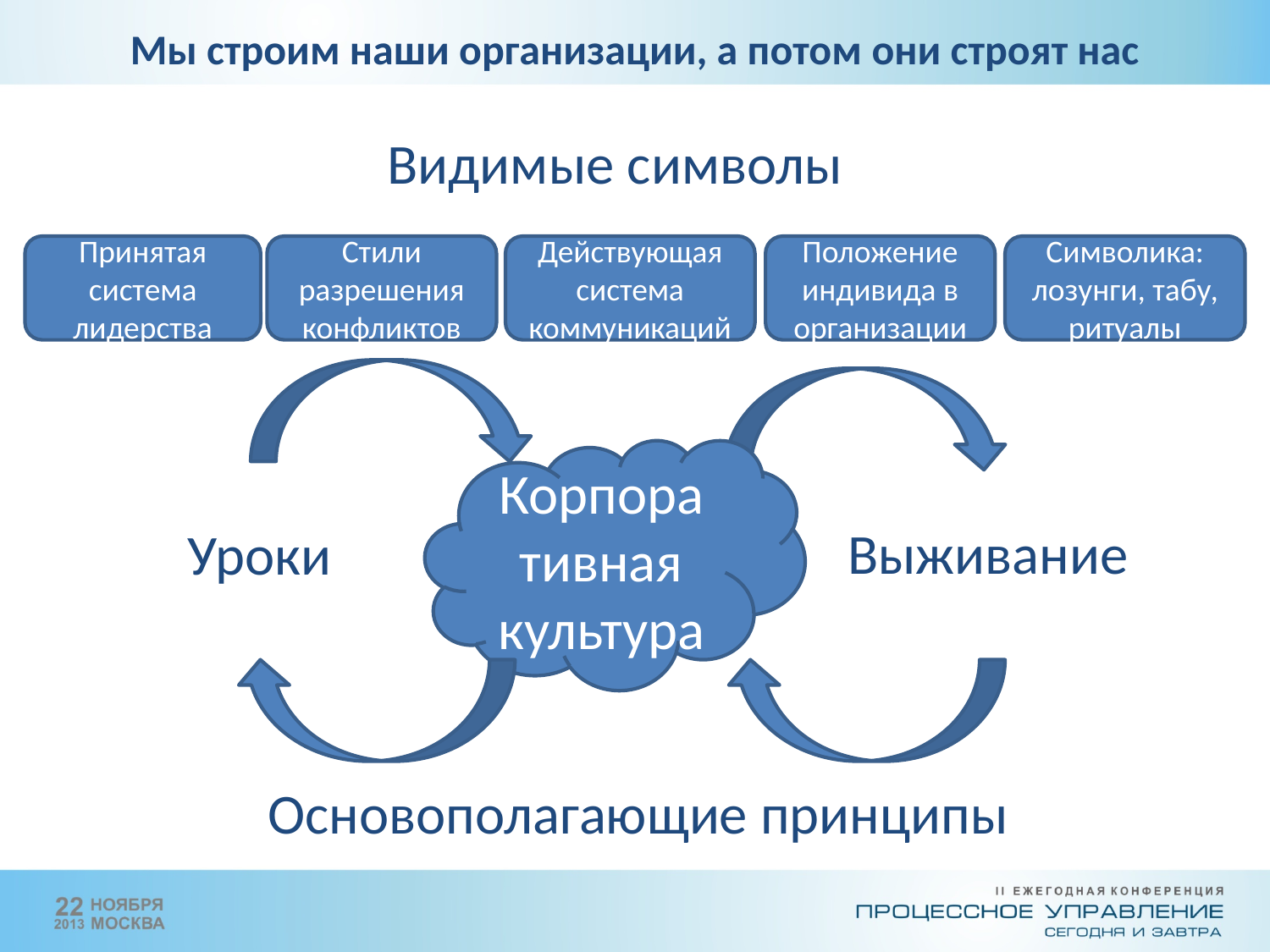

Мы строим наши организации, а потом они строят нас
Видимые символы
Действующая система коммуникаций
Принятая система лидерства
Стили разрешения конфликтов
Положение индивида в организации
Символика: лозунги, табу, ритуалы

Корпоративная культура
Выживание
Уроки

Основополагающие принципы